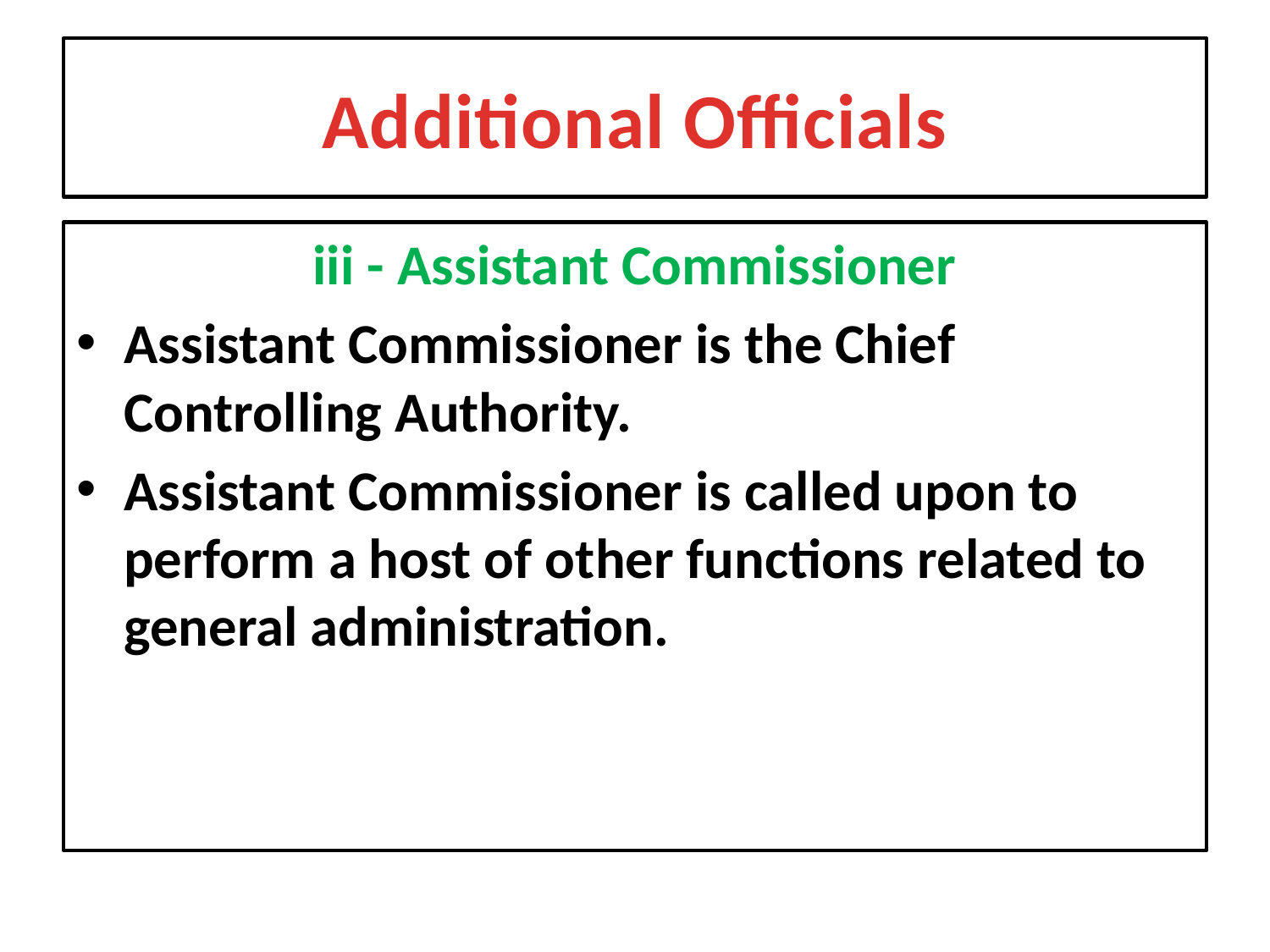

# Additional Officials
iii - Assistant Commissioner
Assistant Commissioner is the Chief Controlling Authority.
Assistant Commissioner is called upon to perform a host of other functions related to general administration.